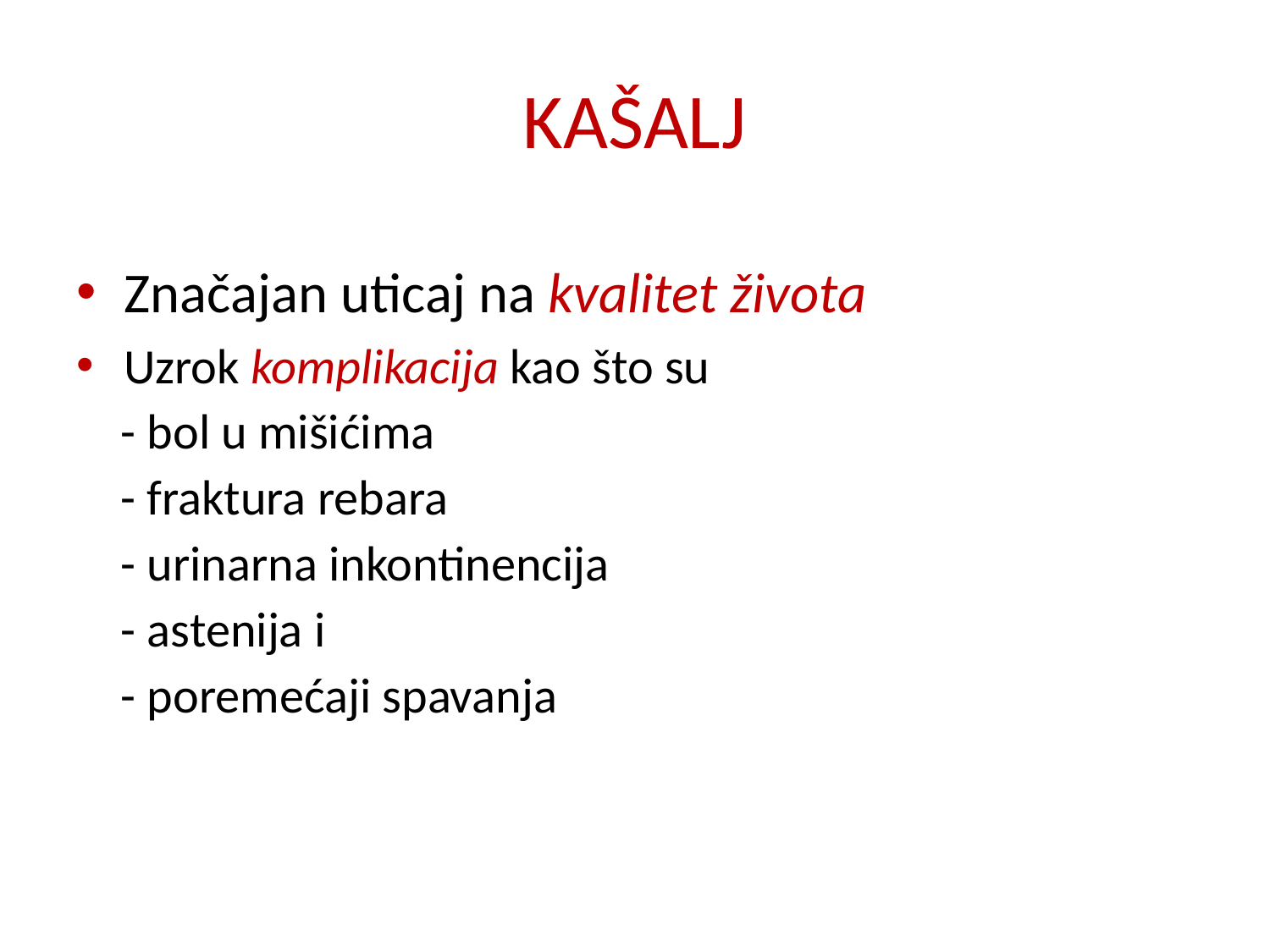

# KAŠALJ

Značajan uticaj na kvalitet života
Uzrok komplikacija kao što su
    - bol u mišićima
    - fraktura rebara
    - urinarna inkontinencija
    - astenija i
    - poremećaji spavanja